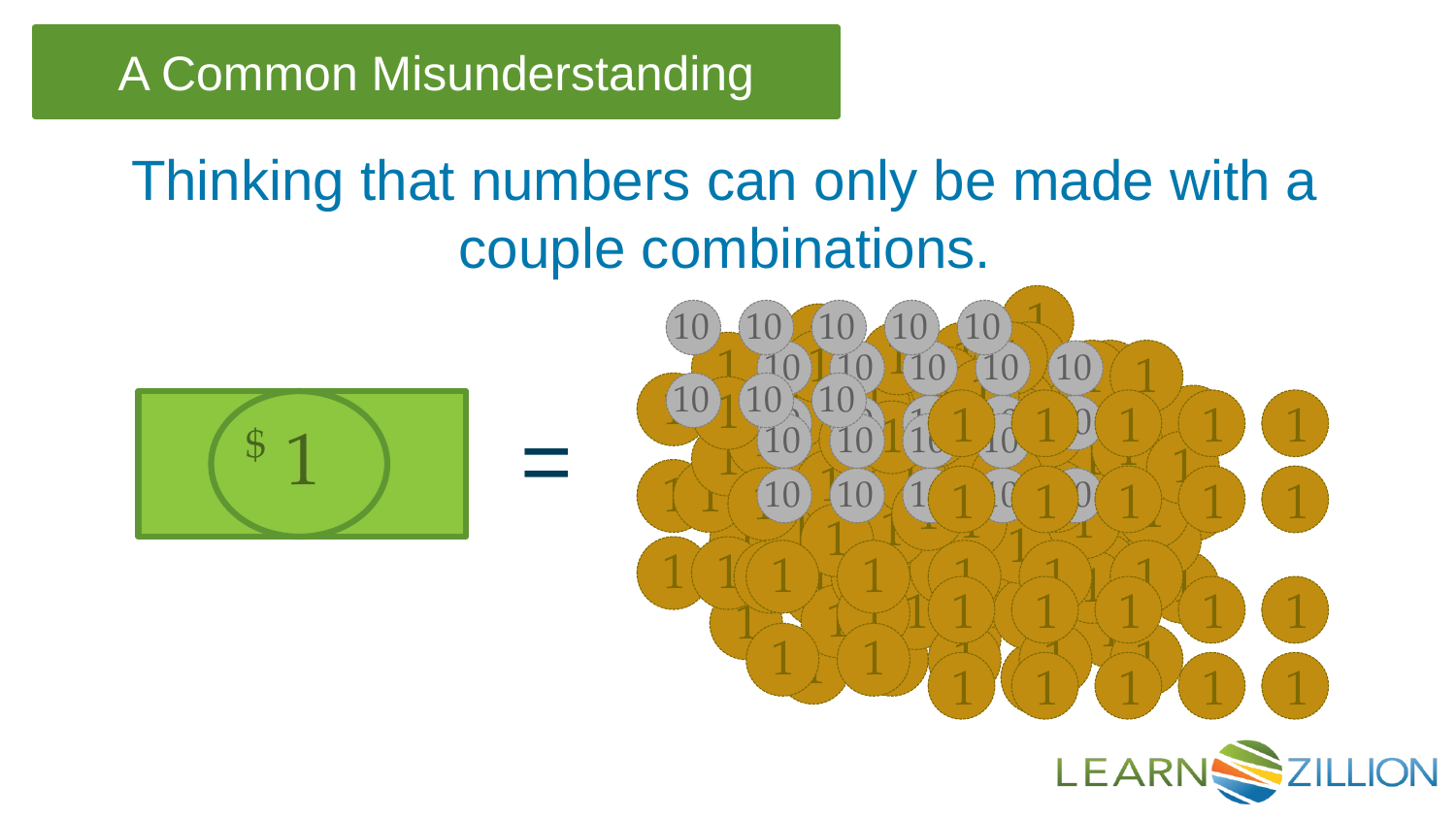

Thinking that numbers can only be made with a couple combinations.
1

1

1

1

1

1

1

1

1

1

1

1

1

1

1

1

1

1

1

1

1

1

1

1

1

1

1

1

1

1

1

1

1

1

1

1

1

1

1

1

1

1

1

1

1

1

1

1

1

1

1

1

1

1

1

1

1

1

1

1

1

1

1

1

1

1

1

1

1

1

1

1

1

1

1

1

1

1

1

1

1

1

1

1

1

1

1

1

1

1

1

1

1

1

1

10

10

10

10

10

10

10

10

10

10

10

10

10

10

10

10

10

1

1

1

1

1

1

1

1

1

1

1
$
10

10

10

10

10

10

10

10

10

10

=
1

1

1

1

1

1

1

1

1

1

1

1

1

1

1

1

1

1

1

1

10

1